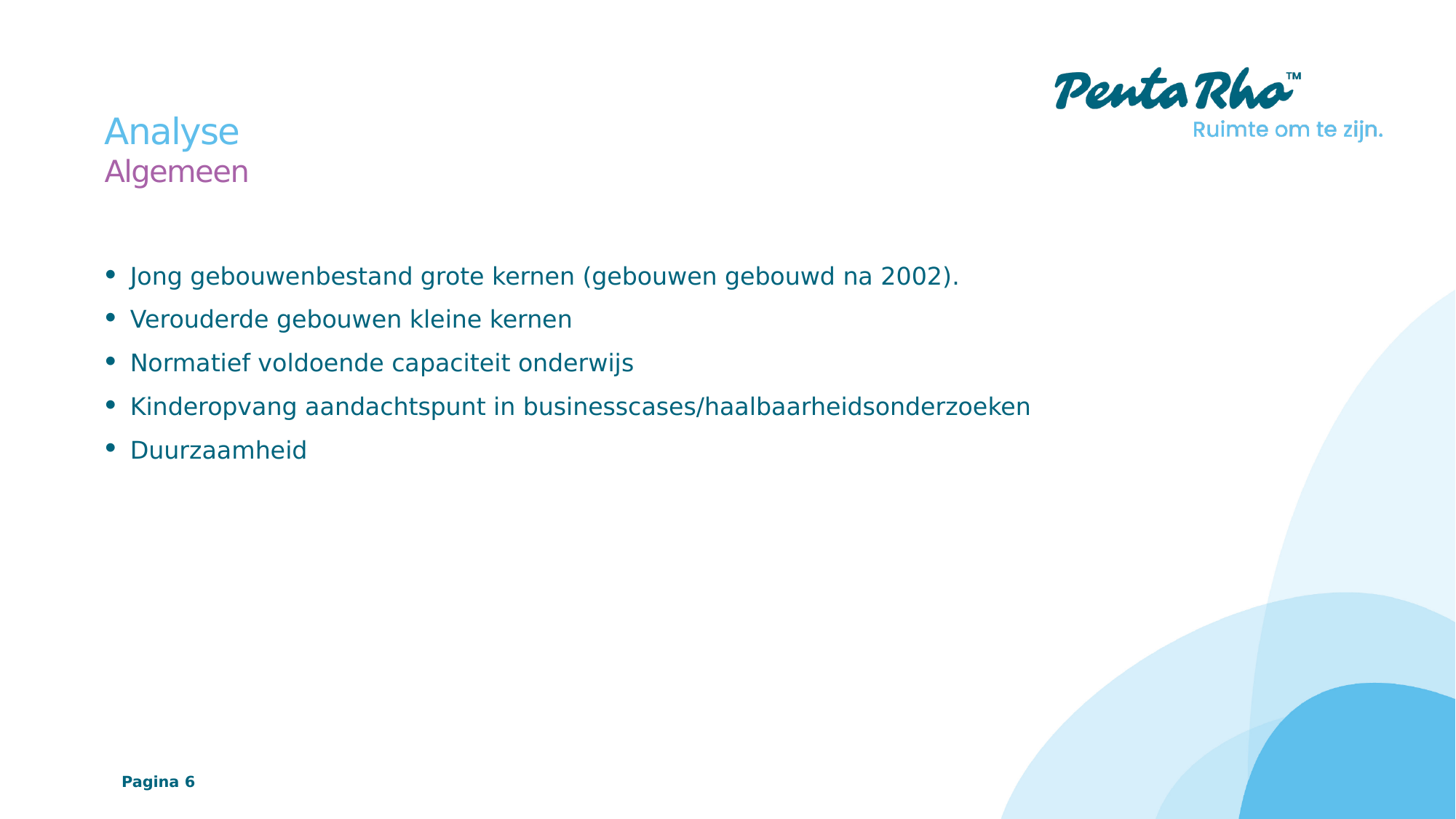

# Analyse Algemeen
Jong gebouwenbestand grote kernen (gebouwen gebouwd na 2002).
Verouderde gebouwen kleine kernen
Normatief voldoende capaciteit onderwijs
Kinderopvang aandachtspunt in businesscases/haalbaarheidsonderzoeken
Duurzaamheid

Pagina 6